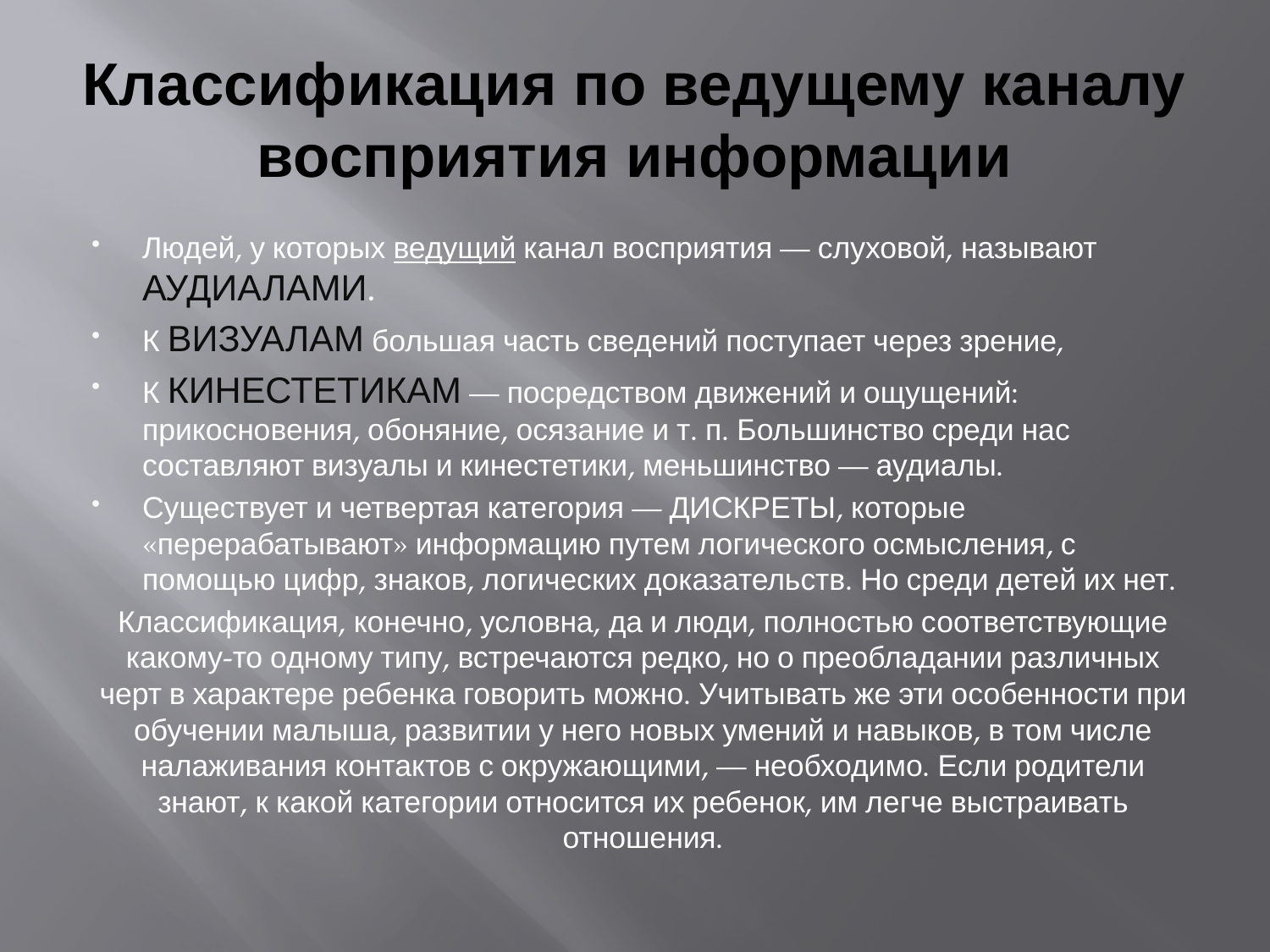

# Классификация по ведущему каналу восприятия информации
Людей, у которых ведущий канал восприятия — слуховой, называют АУДИАЛАМИ.
К ВИЗУАЛАМ большая часть сведений поступает через зрение,
К КИНЕСТЕТИКАМ — посредством движений и ощущений: прикосновения, обоняние, осязание и т. п. Большинство среди нас составляют визуалы и кинестетики, меньшинство — аудиалы.
Существует и четвертая категория — ДИСКРЕТЫ, которые «перерабатывают» информацию путем логического осмысления, с помощью цифр, знаков, логических доказательств. Но среди детей их нет.
Классификация, конечно, условна, да и люди, полностью соответствующие какому-то одному типу, встречаются редко, но о преобладании различных черт в характере ребенка говорить можно. Учитывать же эти особенности при обучении малыша, развитии у него новых умений и навыков, в том числе налаживания контактов с окружающими, — необходимо. Если родители знают, к какой категории относится их ребенок, им легче выстраивать отношения.